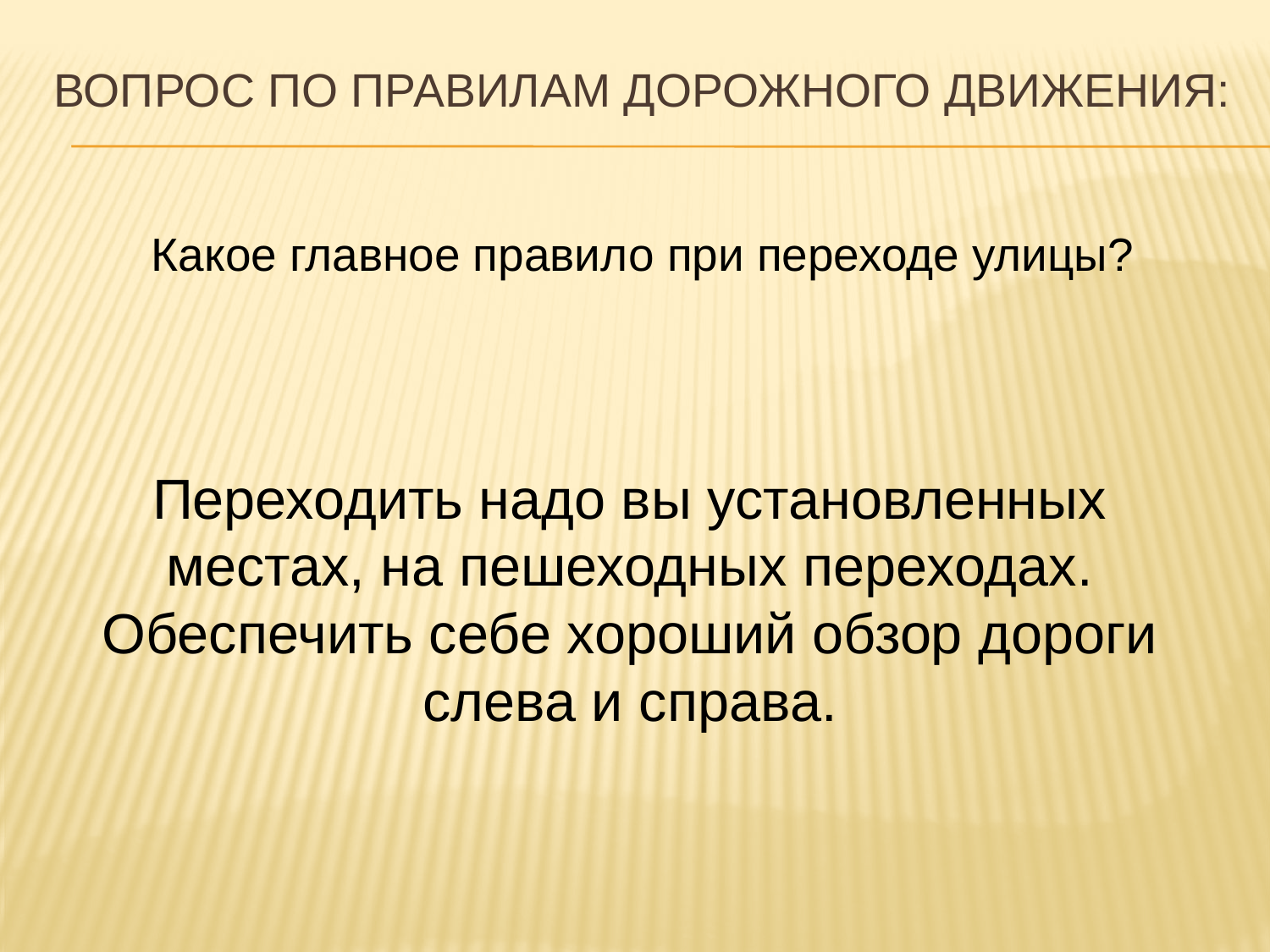

# Вопрос по правилам дорожного движения:
Какое главное правило при переходе улицы?

Переходить надо вы установленных местах, на пешеходных переходах. Обеспечить себе хороший обзор дороги слева и справа.